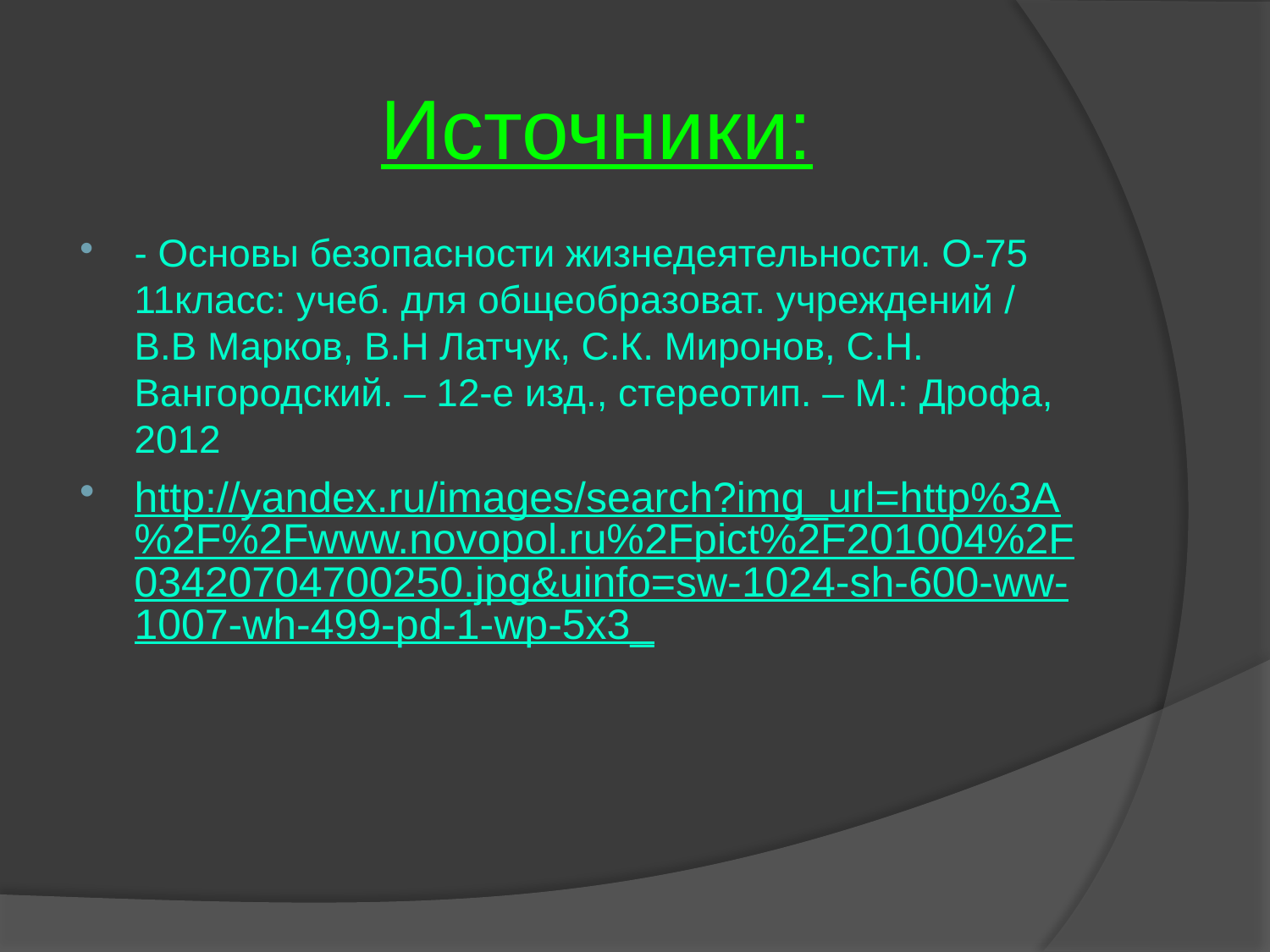

# Источники:
- Основы безопасности жизнедеятельности. О-75 11класс: учеб. для общеобразоват. учреждений / В.В Марков, В.Н Латчук, С.К. Миронов, С.Н. Вангородский. – 12-е изд., стереотип. – М.: Дрофа, 2012
http://yandex.ru/images/search?img_url=http%3A%2F%2Fwww.novopol.ru%2Fpict%2F201004%2F03420704700250.jpg&uinfo=sw-1024-sh-600-ww-1007-wh-499-pd-1-wp-5x3_